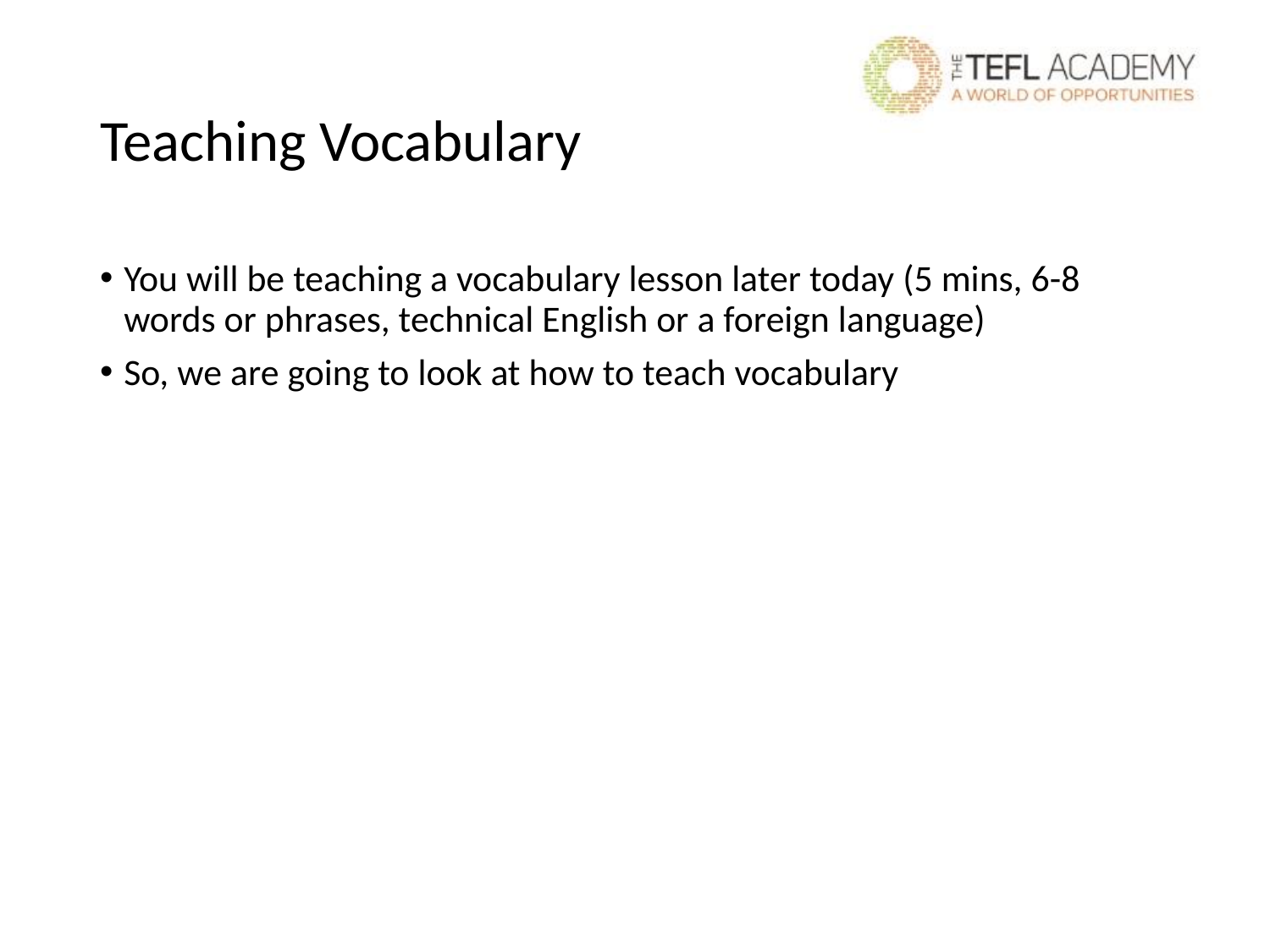

# Teaching Vocabulary
You will be teaching a vocabulary lesson later today (5 mins, 6-8 words or phrases, technical English or a foreign language)
So, we are going to look at how to teach vocabulary